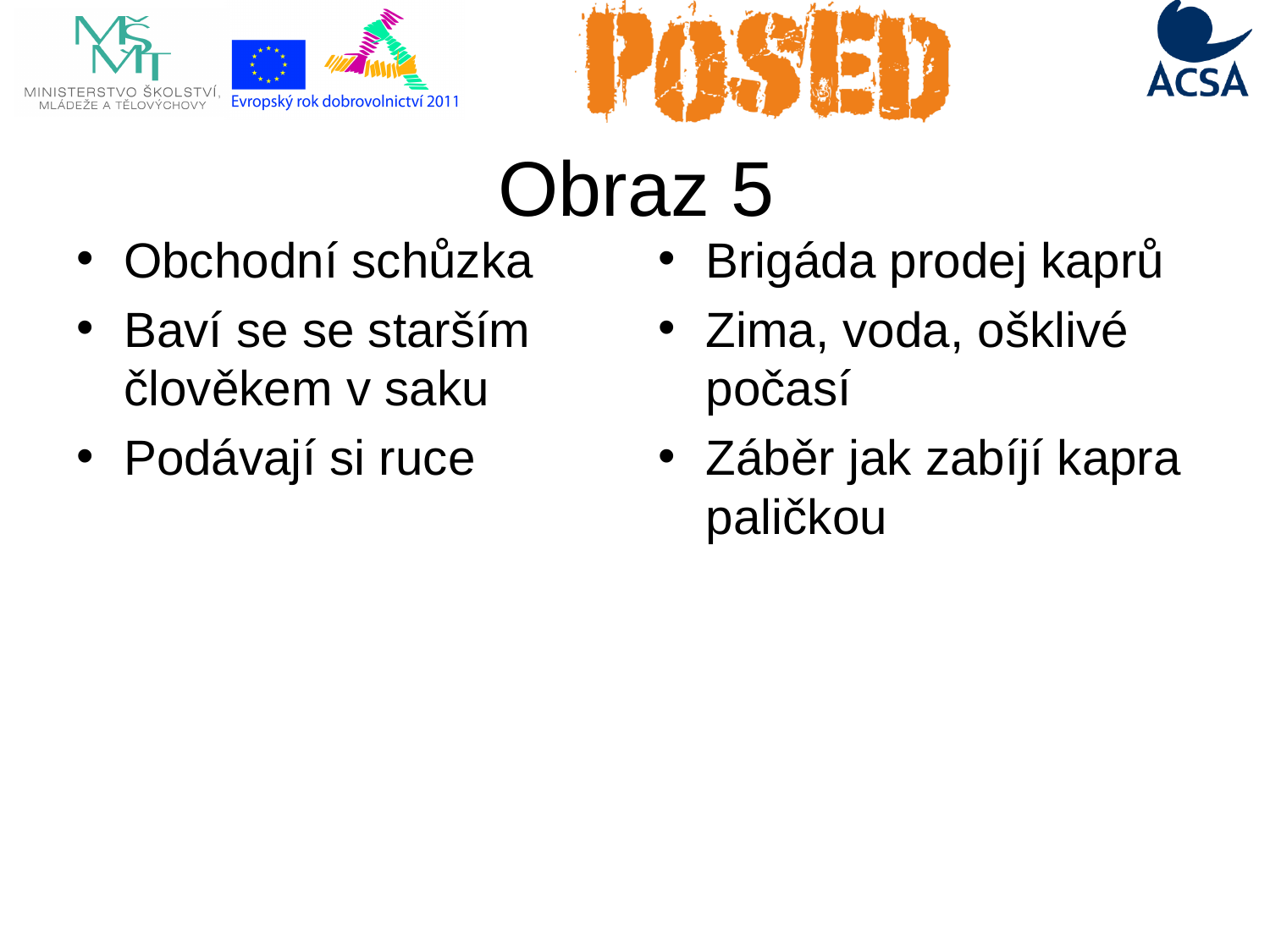

Obraz 5
Obchodní schůzka
Baví se se starším člověkem v saku
Podávají si ruce
Brigáda prodej kaprů
Zima, voda, ošklivé počasí
Záběr jak zabíjí kapra paličkou